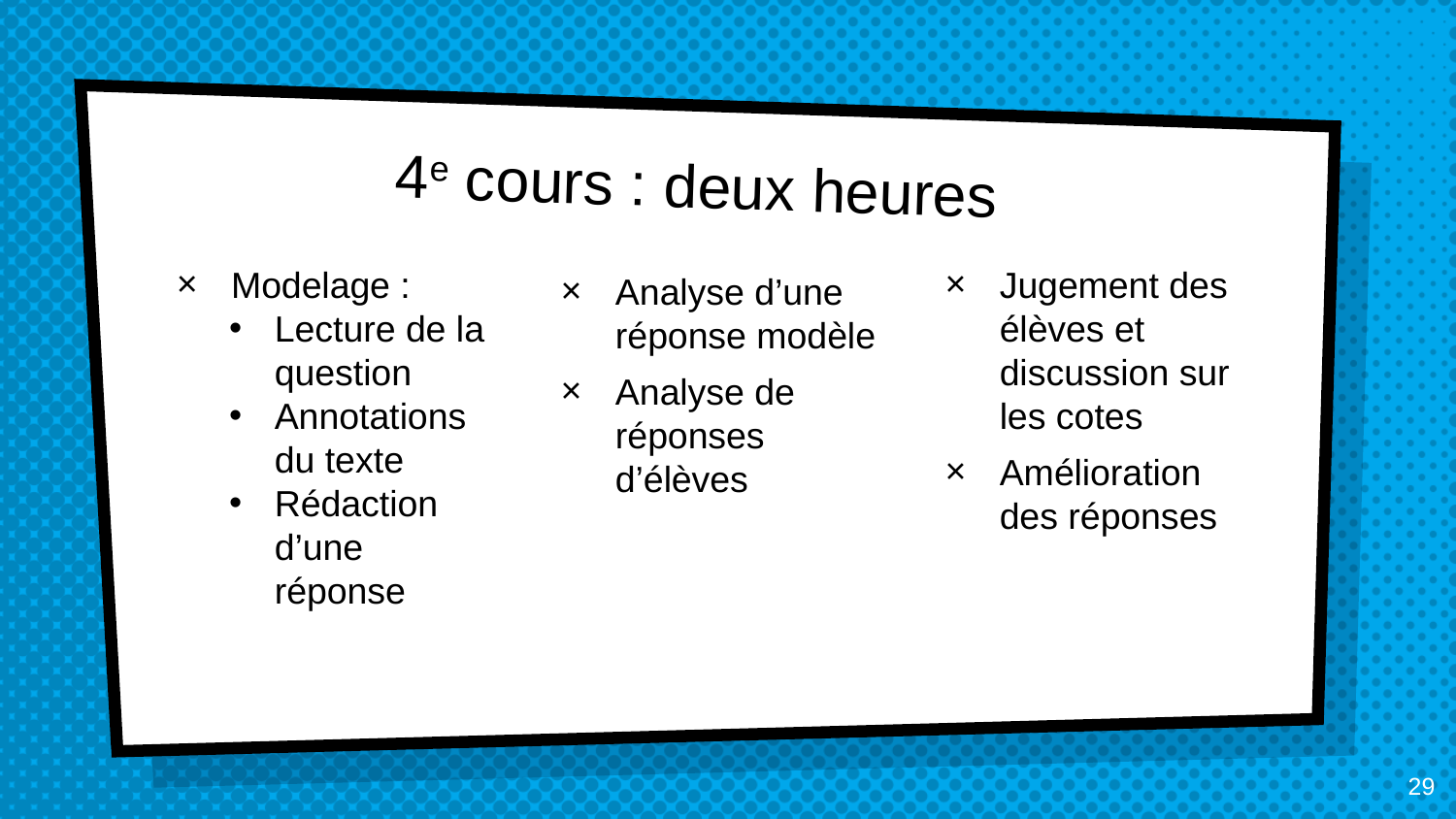

# 4e cours : deux heures
Modelage :
Lecture de la question
Annotations du texte
Rédaction d’une réponse
Jugement des élèves et discussion sur les cotes
Amélioration des réponses

Analyse d’une réponse modèle
Analyse de réponses d’élèves
29